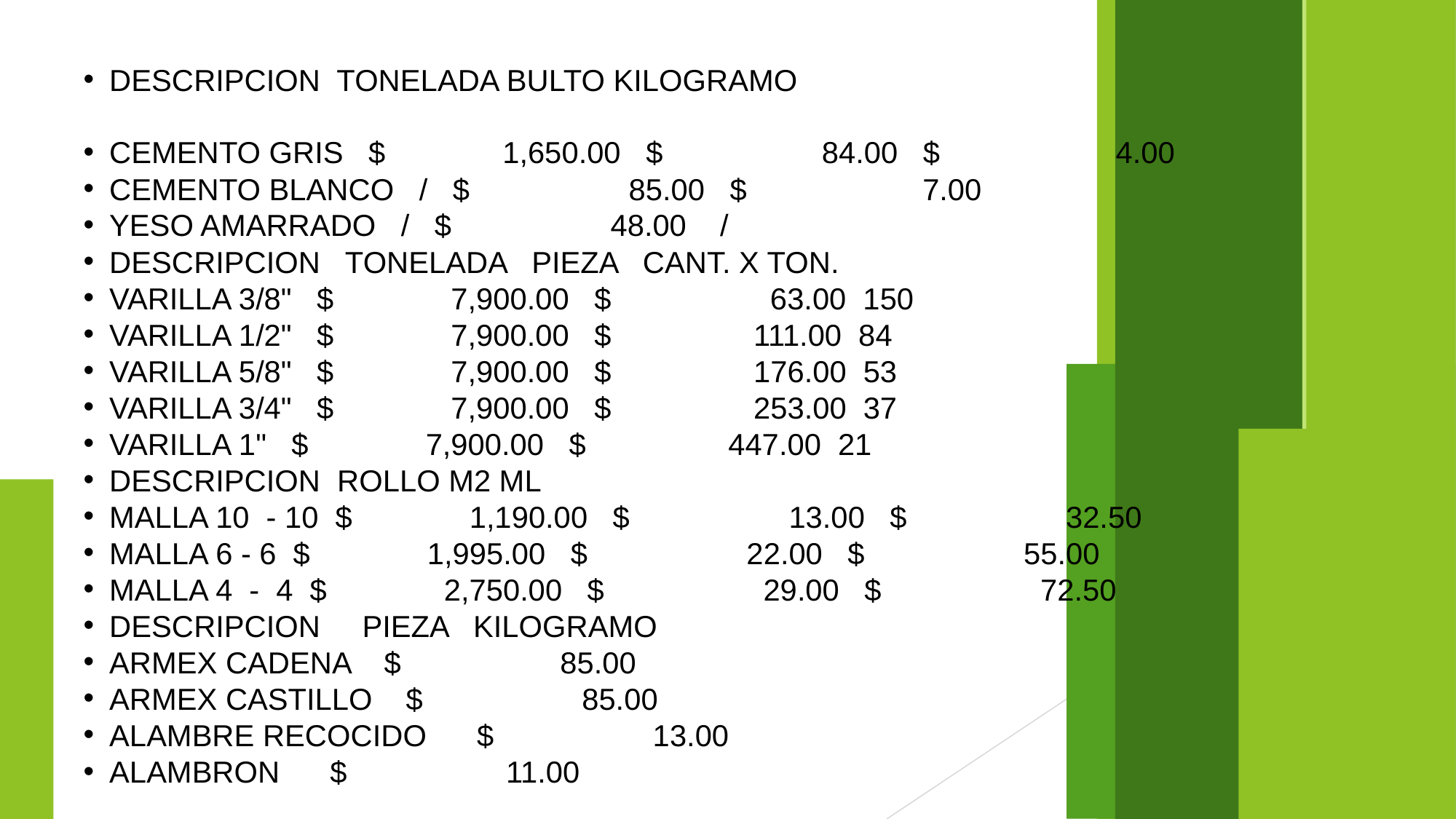

DESCRIPCION  TONELADA BULTO KILOGRAMO

CEMENTO GRIS   $              1,650.00   $                   84.00   $                     4.00
CEMENTO BLANCO   /   $                   85.00   $                     7.00
YESO AMARRADO   /   $                   48.00    /
DESCRIPCION   TONELADA   PIEZA   CANT. X TON.
VARILLA 3/8"   $              7,900.00   $                   63.00  150
VARILLA 1/2"   $              7,900.00   $                 111.00  84
VARILLA 5/8"   $              7,900.00   $                 176.00  53
VARILLA 3/4"   $              7,900.00   $                 253.00  37
VARILLA 1"   $              7,900.00   $                 447.00  21
DESCRIPCION  ROLLO M2 ML
MALLA 10  - 10  $              1,190.00   $                   13.00   $                   32.50
MALLA 6 - 6  $              1,995.00   $                   22.00   $                   55.00
MALLA 4  -  4  $              2,750.00   $                   29.00   $                   72.50
DESCRIPCION     PIEZA   KILOGRAMO
ARMEX CADENA    $                   85.00
ARMEX CASTILLO    $                   85.00
ALAMBRE RECOCIDO      $                   13.00
ALAMBRON      $                   11.00